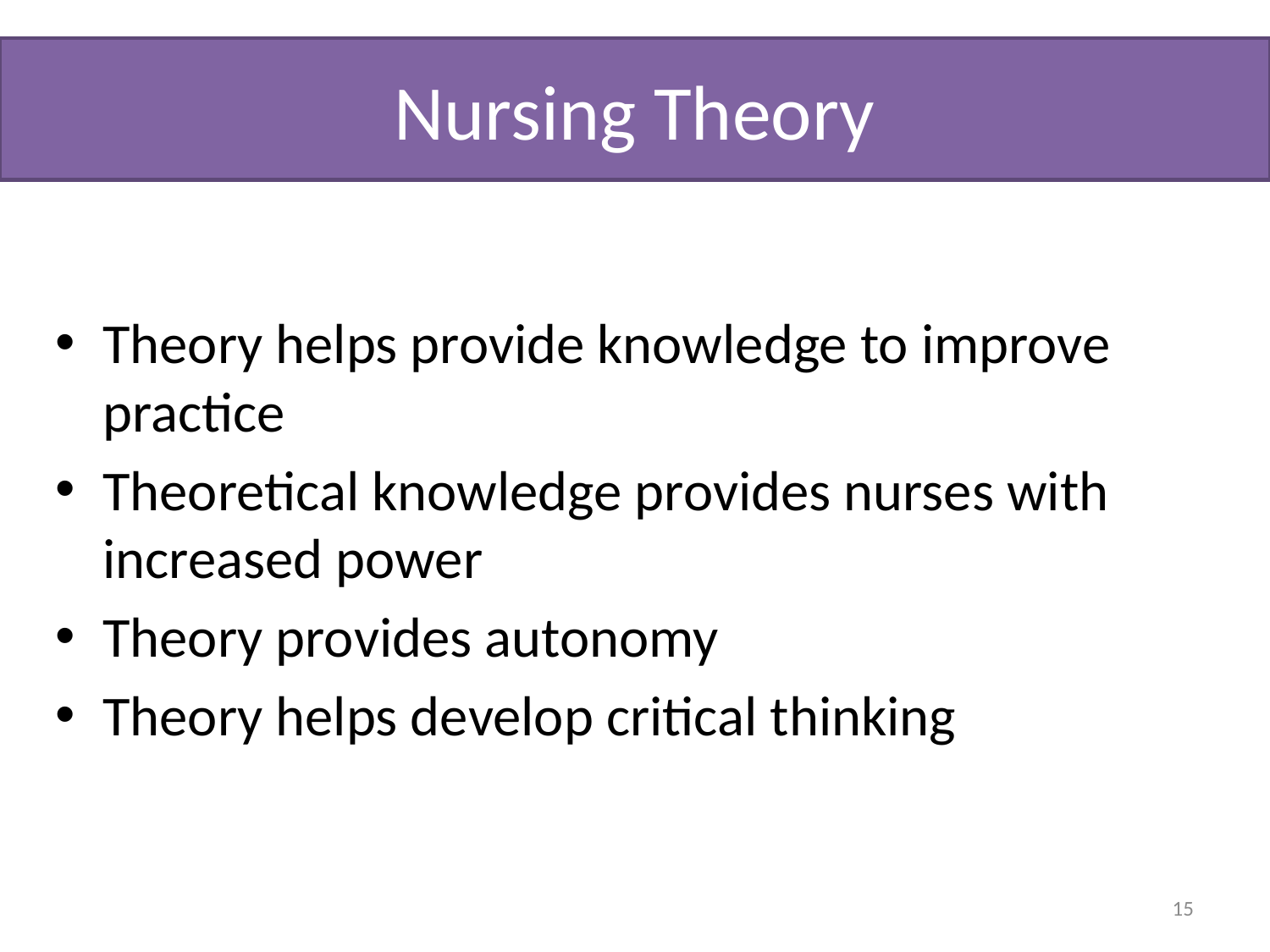

# Nursing Theory

Theory helps provide knowledge to improve practice
Theoretical knowledge provides nurses with increased power
Theory provides autonomy
Theory helps develop critical thinking
15